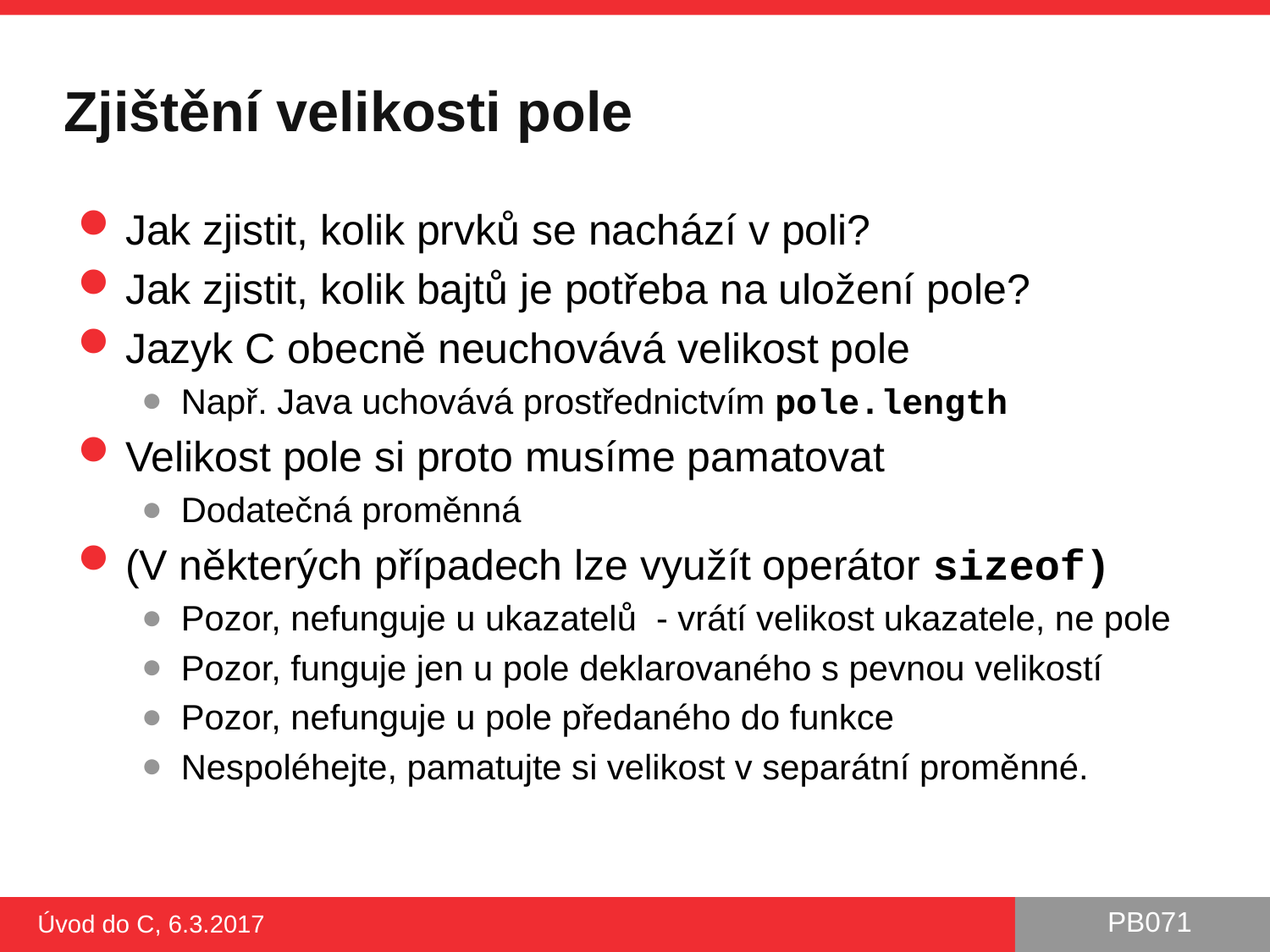

# Zjištění velikosti pole
Jak zjistit, kolik prvků se nachází v poli?
Jak zjistit, kolik bajtů je potřeba na uložení pole?
Jazyk C obecně neuchovává velikost pole
Např. Java uchovává prostřednictvím pole.length
Velikost pole si proto musíme pamatovat
Dodatečná proměnná
(V některých případech lze využít operátor sizeof)
Pozor, nefunguje u ukazatelů  - vrátí velikost ukazatele, ne pole
Pozor, funguje jen u pole deklarovaného s pevnou velikostí
Pozor, nefunguje u pole předaného do funkce
Nespoléhejte, pamatujte si velikost v separátní proměnné.

Úvod do C, 6.3.2017